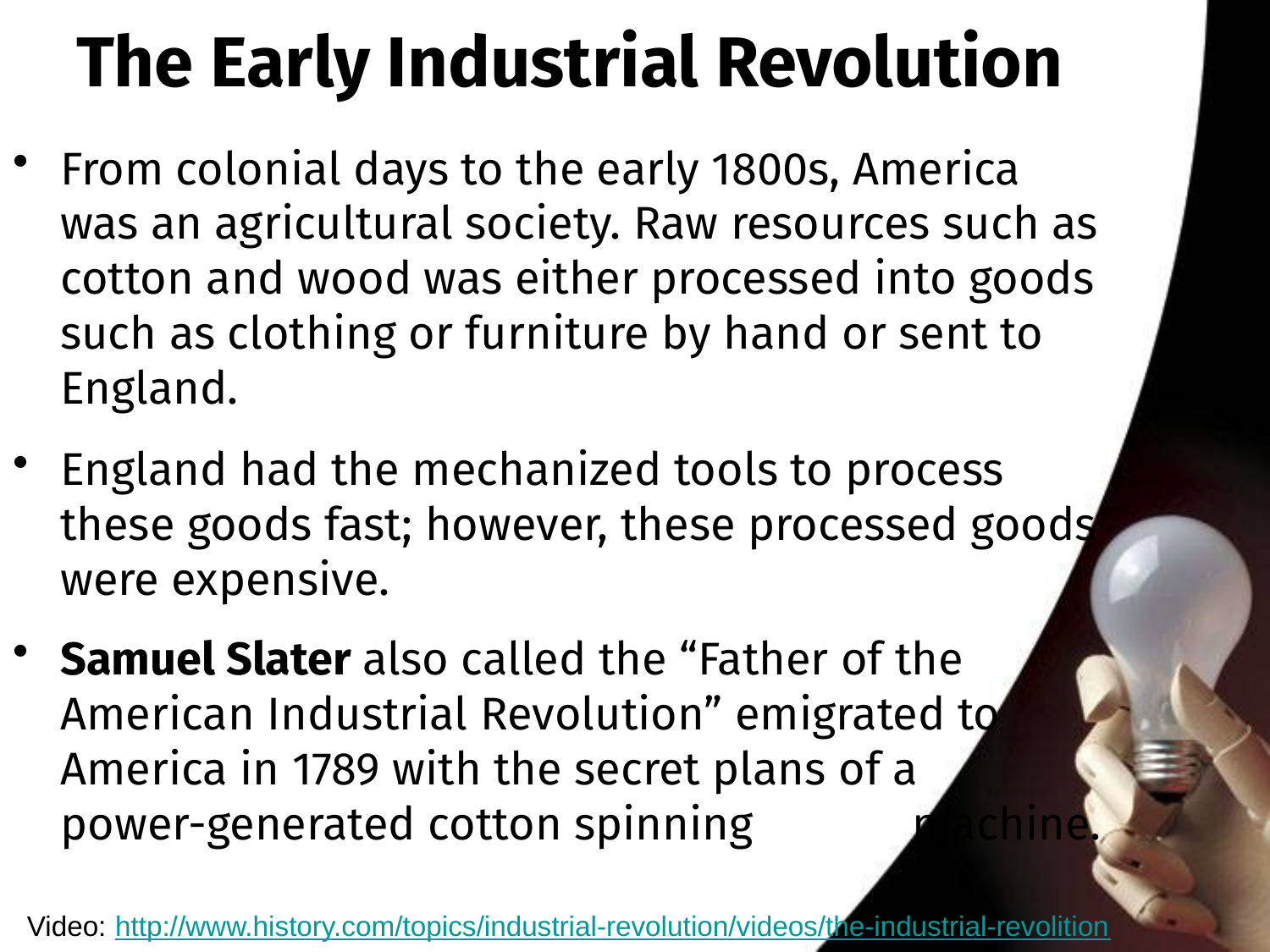

# The Early Industrial Revolution
From colonial days to the early 1800s, America was an agricultural society. Raw resources such as cotton and wood was either processed into goods such as clothing or furniture by hand or sent to England.

England had the mechanized tools to process these goods fast; however, these processed goods were expensive.

Samuel Slater also called the “Father of the American Industrial Revolution” emigrated to America in 1789 with the secret plans of a        power-generated cotton spinning             machine.
Video: http://www.history.com/topics/industrial-revolution/videos/the-industrial-revolition